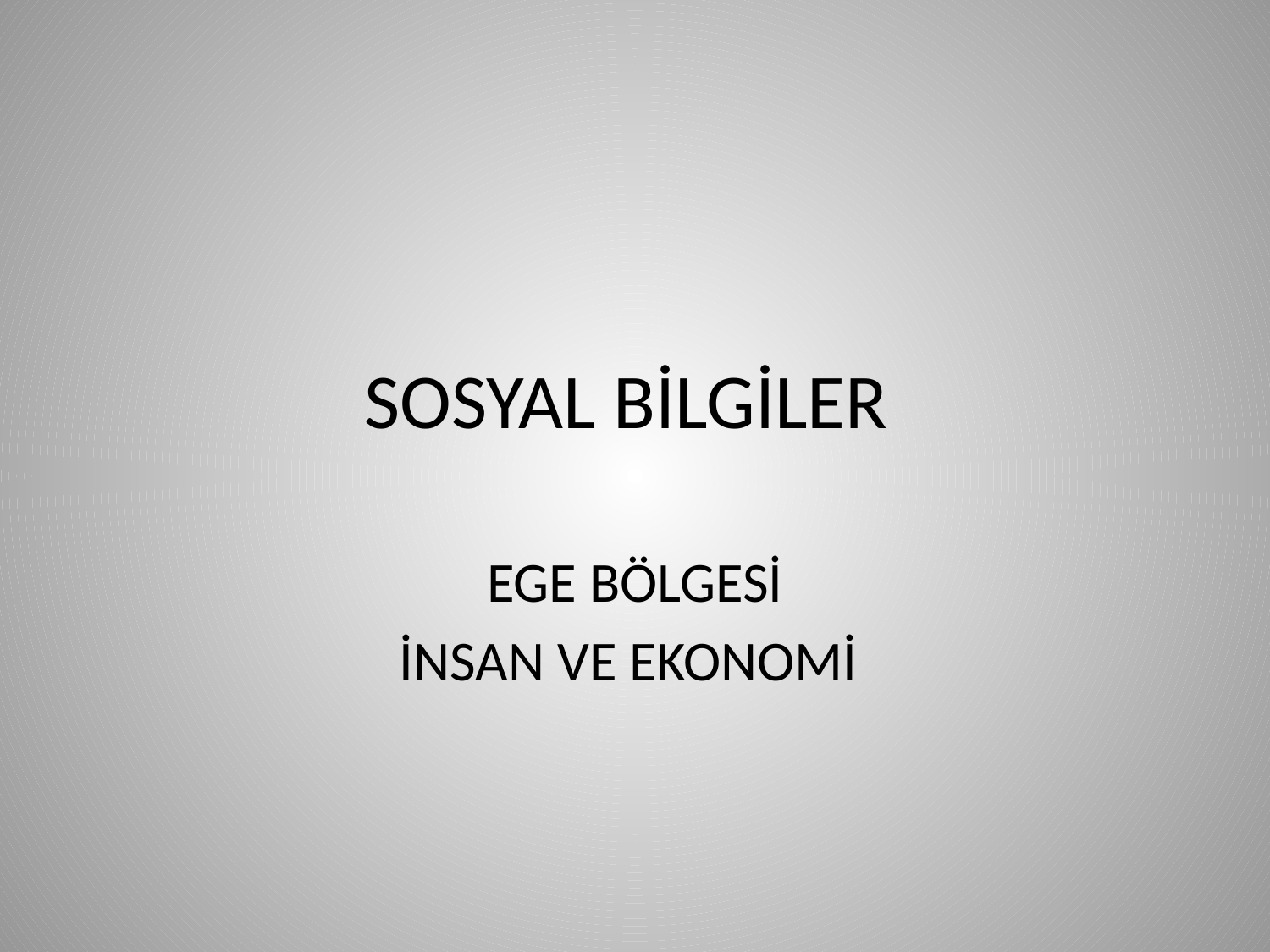

# SOSYAL BİLGİLER
EGE BÖLGESİ
İNSAN VE EKONOMİ